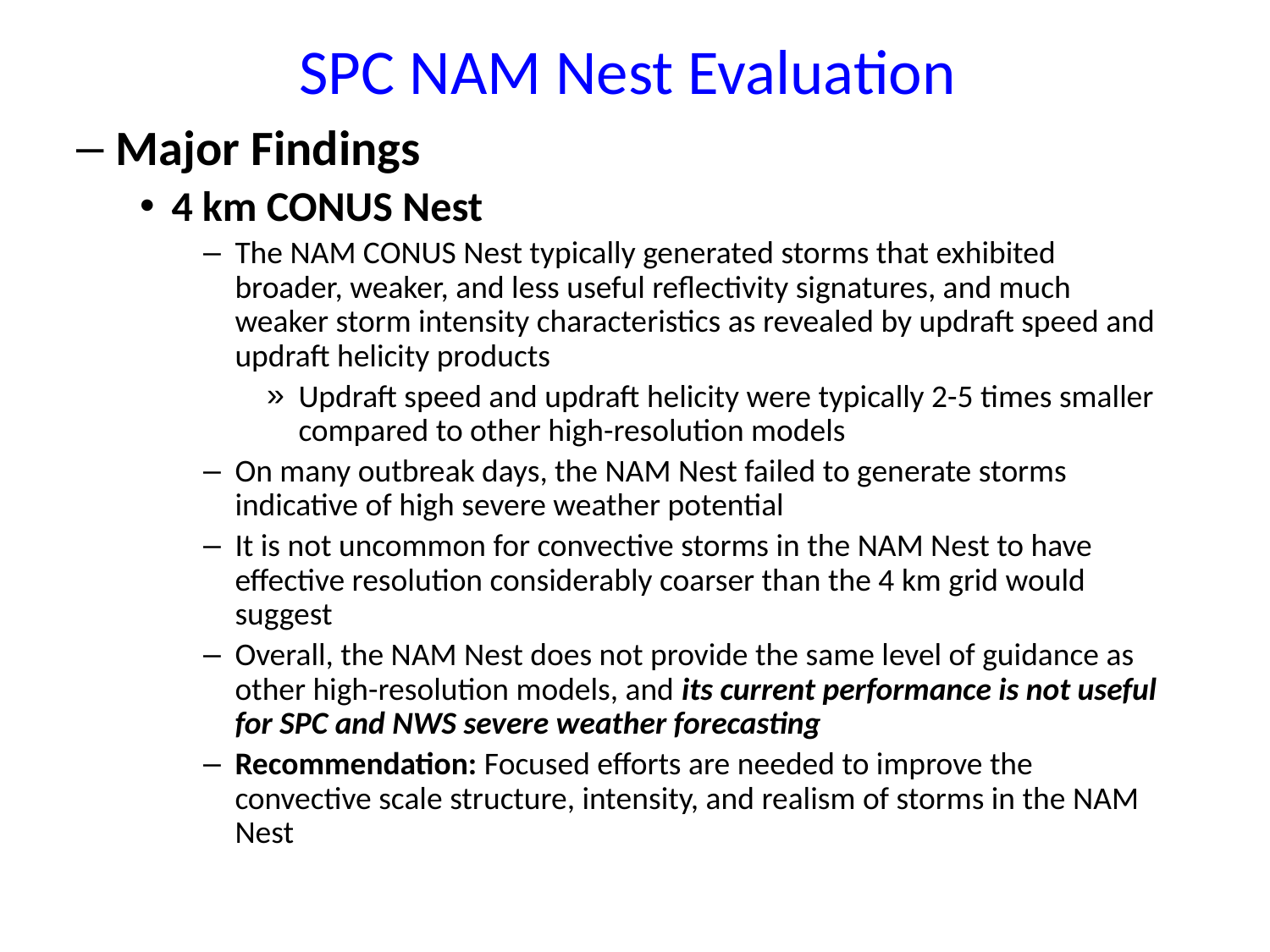

# SPC NAM Nest Evaluation
Major Findings
4 km CONUS Nest
The NAM CONUS Nest typically generated storms that exhibited broader, weaker, and less useful reflectivity signatures, and much weaker storm intensity characteristics as revealed by updraft speed and updraft helicity products
Updraft speed and updraft helicity were typically 2-5 times smaller compared to other high-resolution models
On many outbreak days, the NAM Nest failed to generate storms indicative of high severe weather potential
It is not uncommon for convective storms in the NAM Nest to have effective resolution considerably coarser than the 4 km grid would suggest
Overall, the NAM Nest does not provide the same level of guidance as other high-resolution models, and its current performance is not useful for SPC and NWS severe weather forecasting
Recommendation: Focused efforts are needed to improve the convective scale structure, intensity, and realism of storms in the NAM Nest